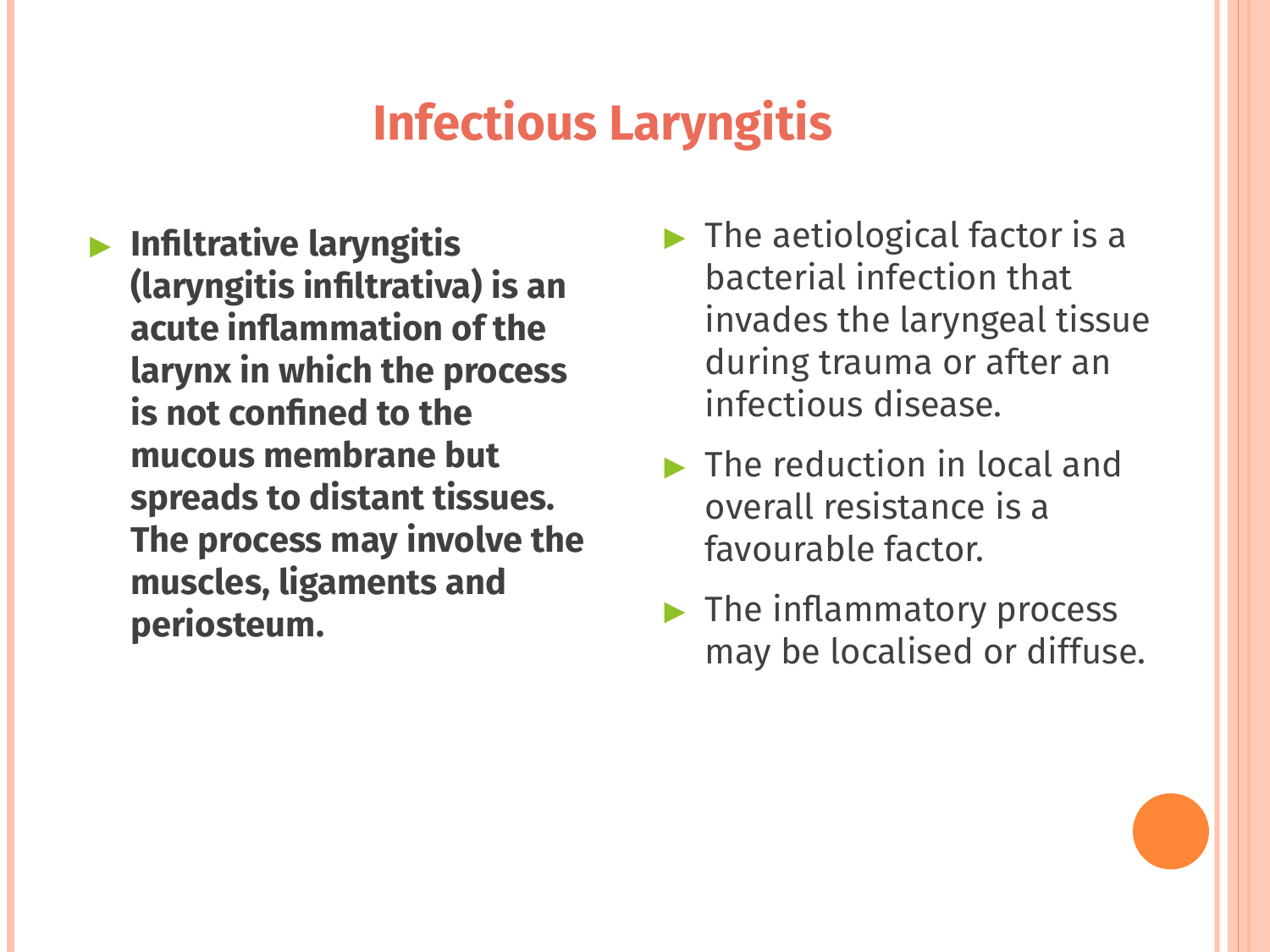

Infectious Laryngitis
The aetiological factor is a bacterial infection that invades the laryngeal tissue during trauma or after an infectious disease.
The reduction in local and overall resistance is a favourable factor.
The inflammatory process may be localised or diffuse.

Infiltrative laryngitis (laryngitis infiltrativa) is an acute inflammation of the larynx in which the process is not confined to the mucous membrane but spreads to distant tissues. The process may involve the muscles, ligaments and periosteum.